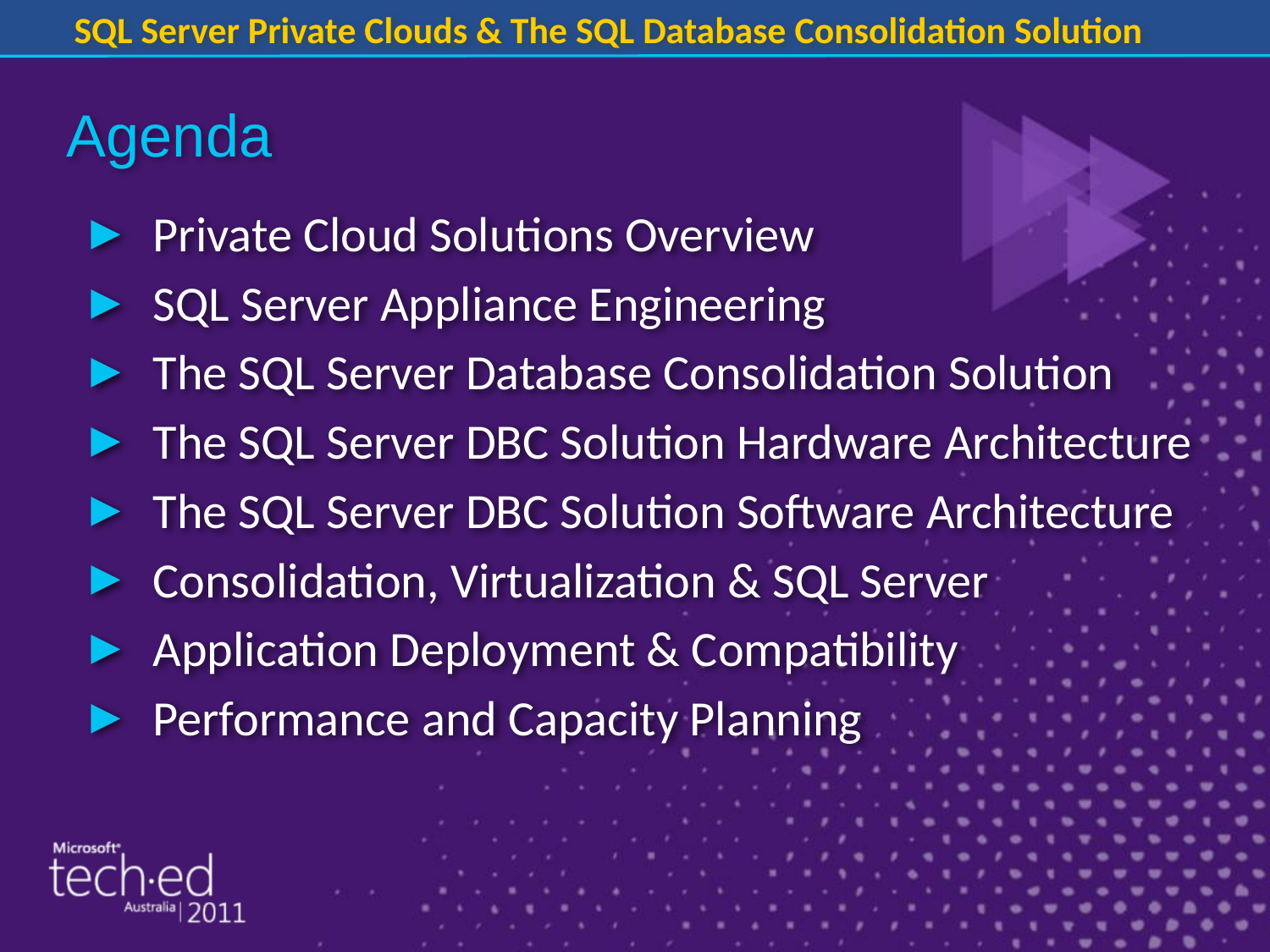

SQL Server Private Clouds & The SQL Database Consolidation Solution
# Agenda
Private Cloud Solutions Overview
SQL Server Appliance Engineering
The SQL Server Database Consolidation Solution
The SQL Server DBC Solution Hardware Architecture
The SQL Server DBC Solution Software Architecture
Consolidation, Virtualization & SQL Server
Application Deployment & Compatibility
Performance and Capacity Planning